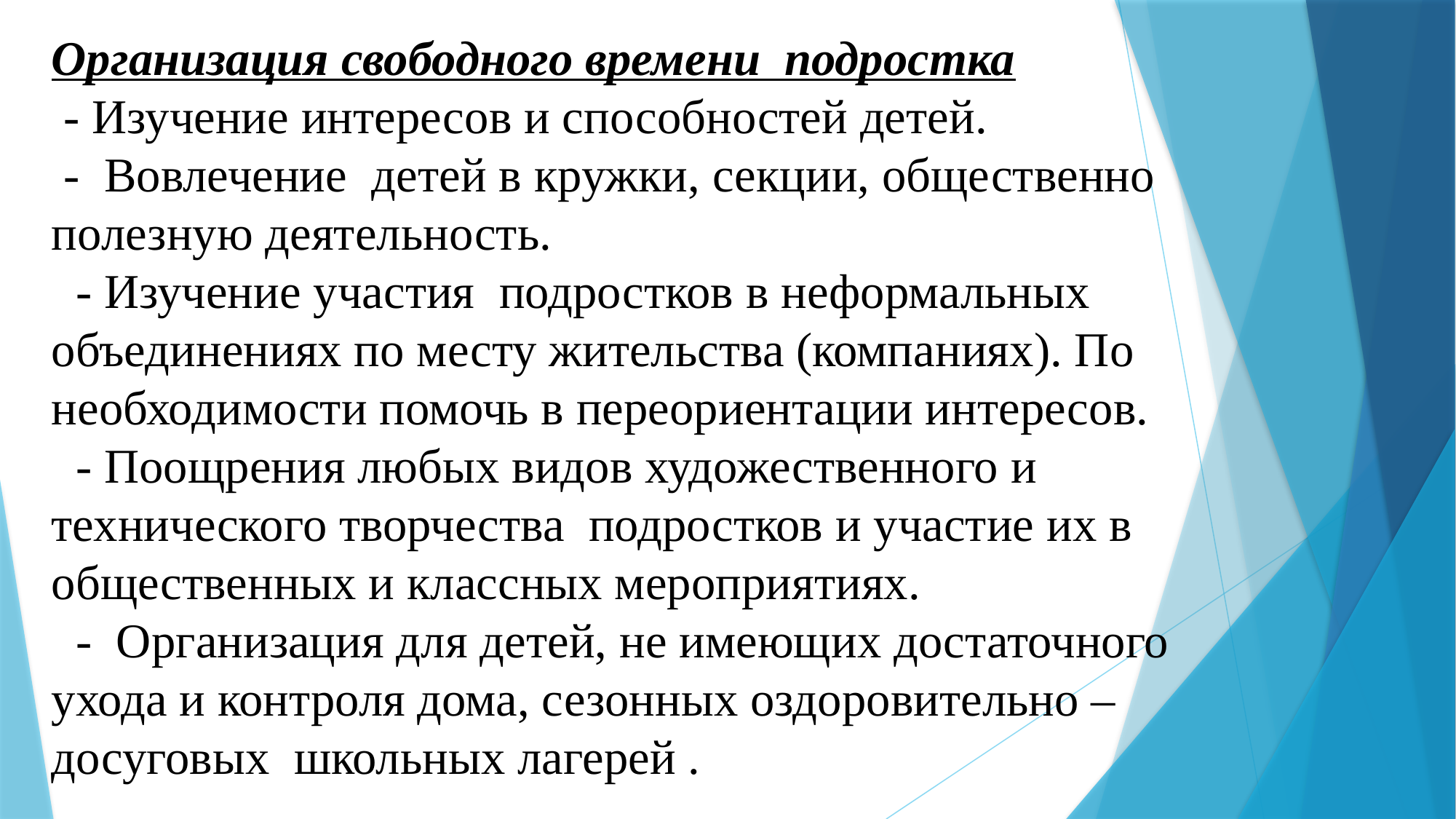

# Организация свободного времени  подростка - Изучение интересов и способностей детей. -  Вовлечение  детей в кружки, секции, общественно полезную деятельность.   - Изучение участия  подростков в неформальных объединениях по месту жительства (компаниях). По необходимости помочь в переориентации интересов.   - Поощрения любых видов художественного и технического творчества  подростков и участие их в общественных и классных мероприятиях.   -  Организация для детей, не имеющих достаточного ухода и контроля дома, сезонных оздоровительно – досуговых  школьных лагерей .